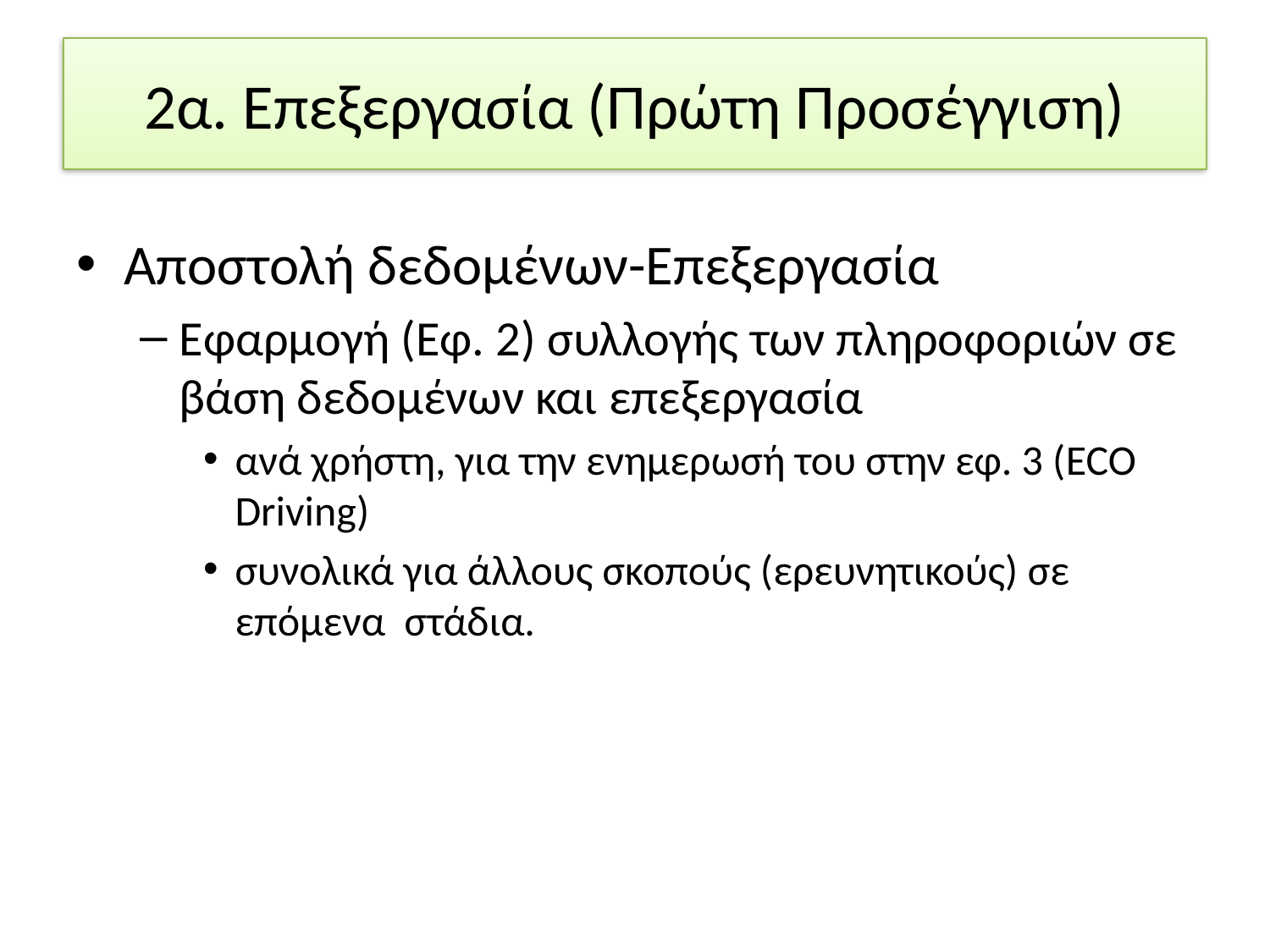

# 2α. Επεξεργασία (Πρώτη Προσέγγιση)
Αποστολή δεδομένων-Επεξεργασία
Εφαρμογή (Εφ. 2) συλλογής των πληροφοριών σε βάση δεδομένων και επεξεργασία
ανά χρήστη, για την ενημερωσή του στην εφ. 3 (ECO Driving)
συνολικά για άλλους σκοπούς (ερευνητικούς) σε επόμενα  στάδια.